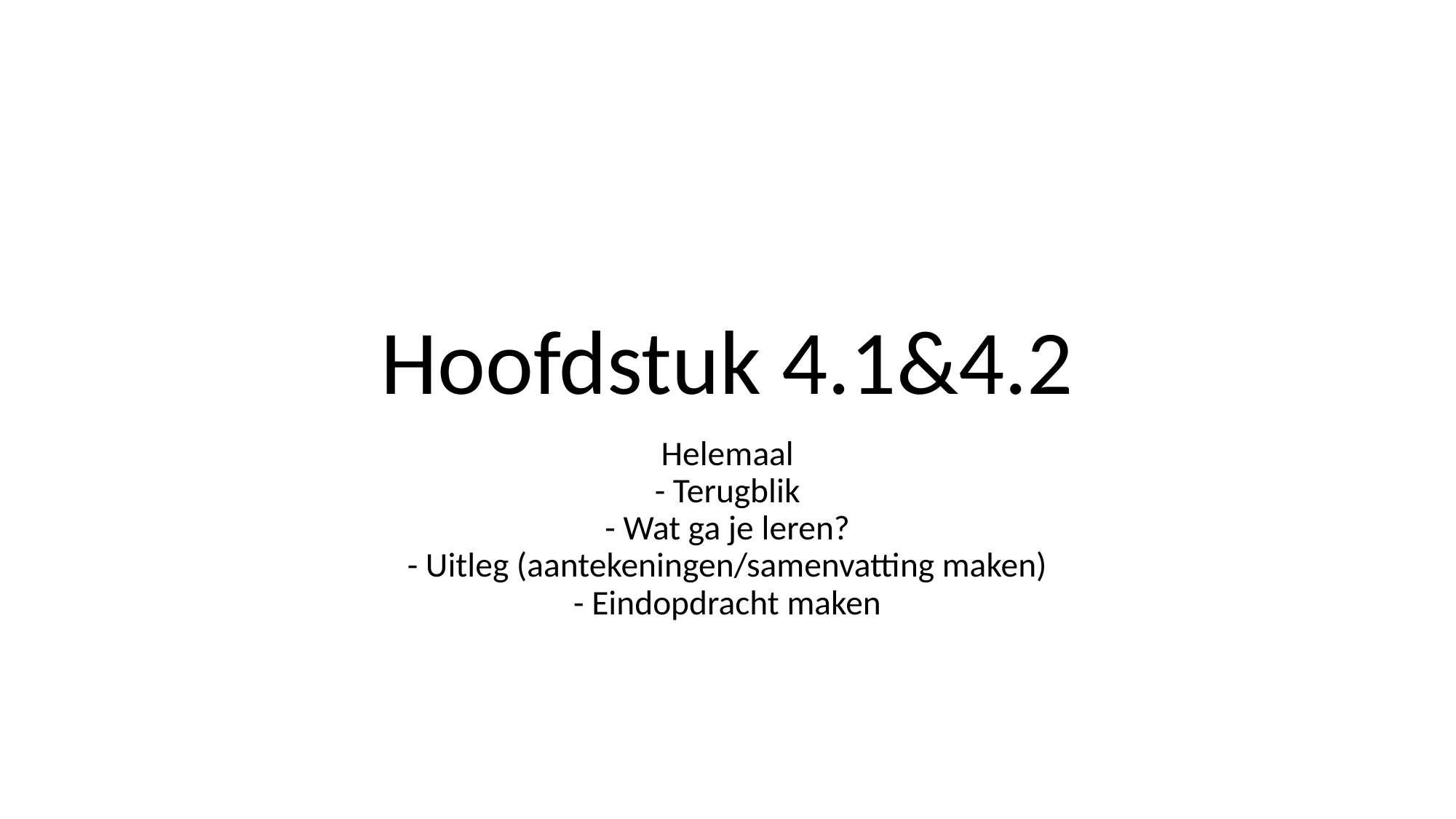

# Hoofdstuk 4.1&4.2
Helemaal
- Terugblik
- Wat ga je leren?
- Uitleg (aantekeningen/samenvatting maken)
- Eindopdracht maken